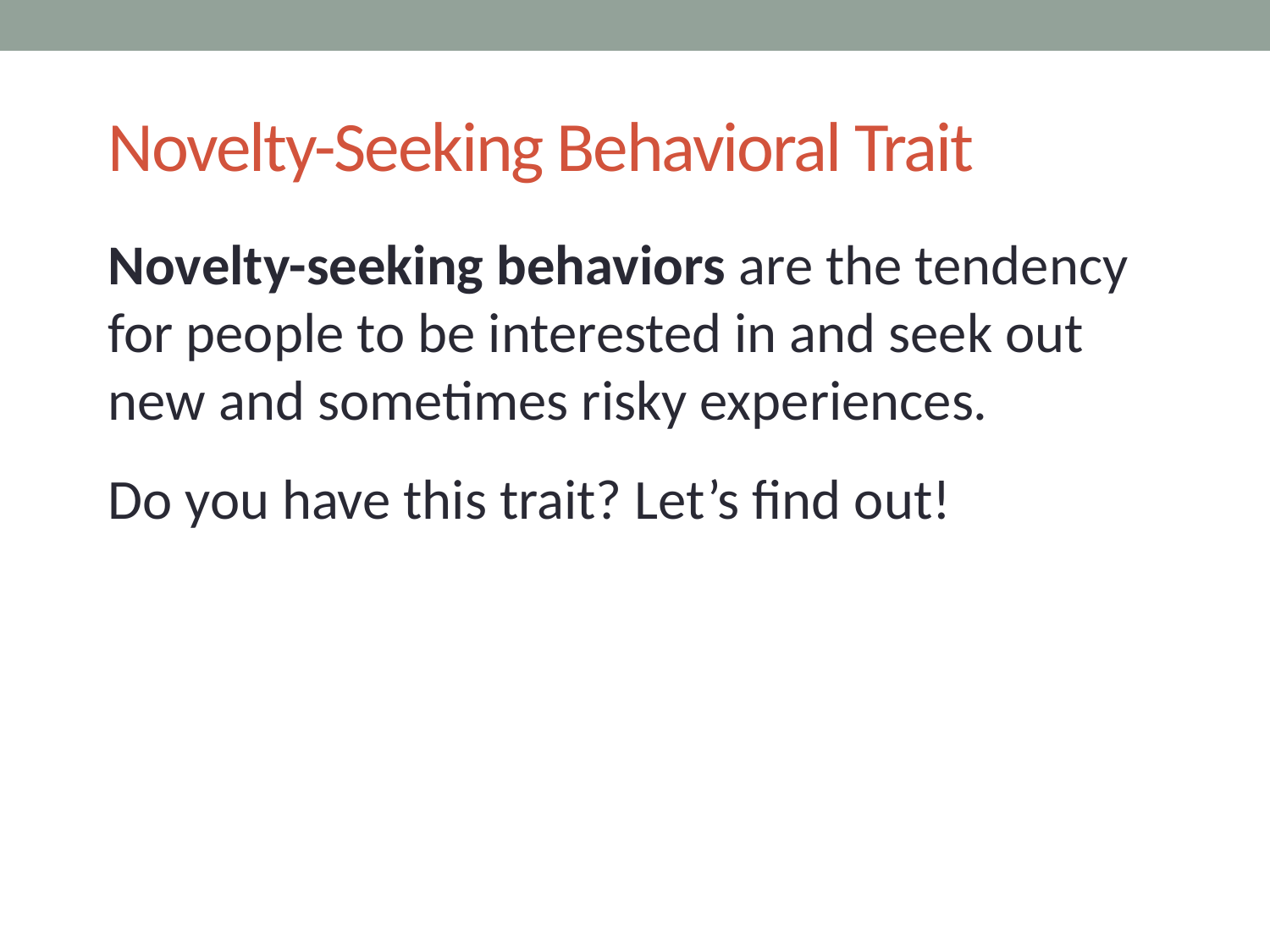

# Novelty-Seeking Behavioral Trait
Novelty-seeking behaviors are the tendency for people to be interested in and seek out new and sometimes risky experiences.
Do you have this trait? Let’s find out!